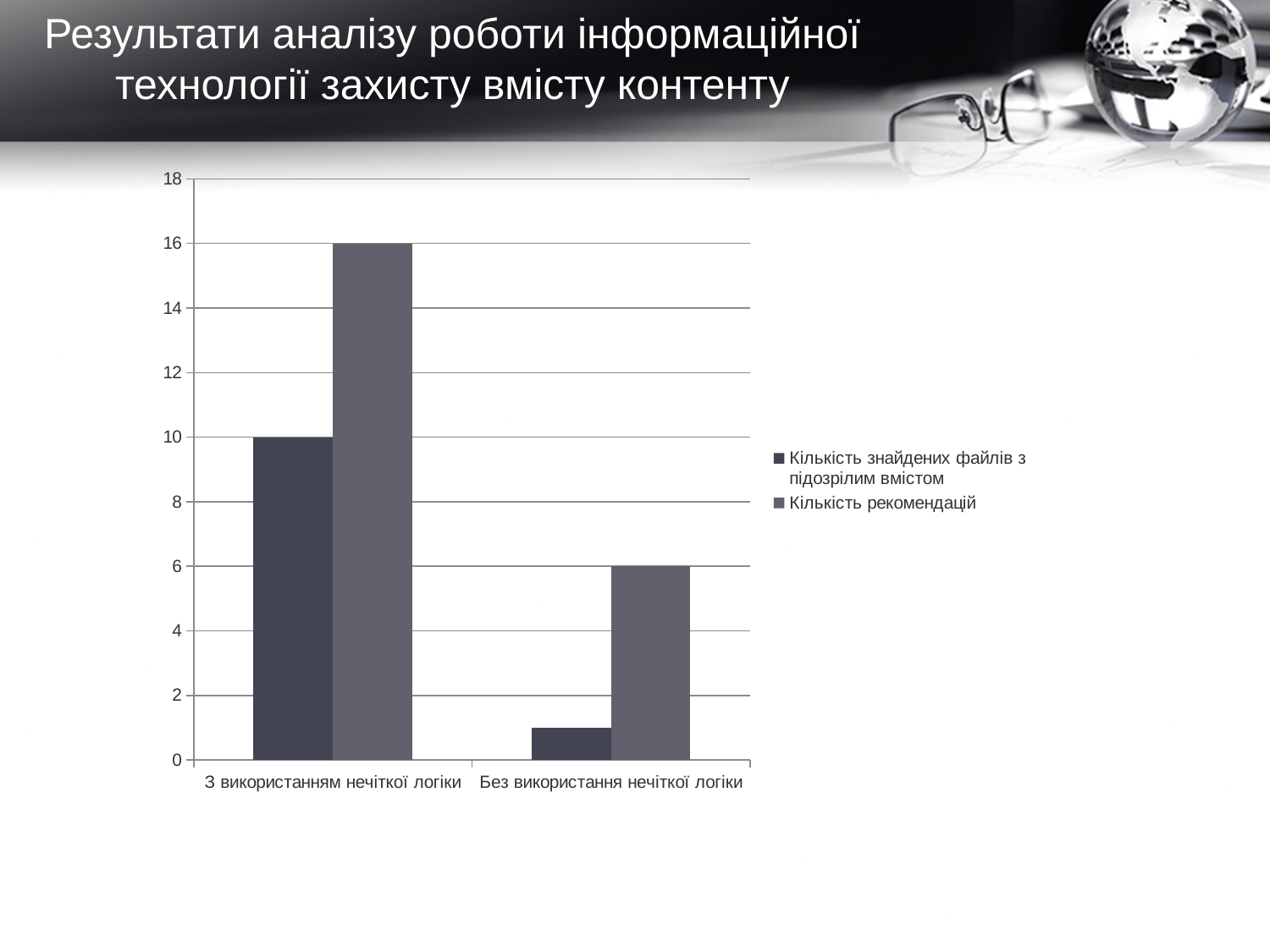

Результати аналізу роботи інформаційної технології захисту вмісту контенту

### Chart

| Category | Кількість знайдених файлів з підозрілим вмістом | Кількість рекомендацій |
|---|---|---|
| З використанням нечіткої логіки | 10.0 | 16.0 |
| Без використання нечіткої логіки | 1.0 | 6.0 |